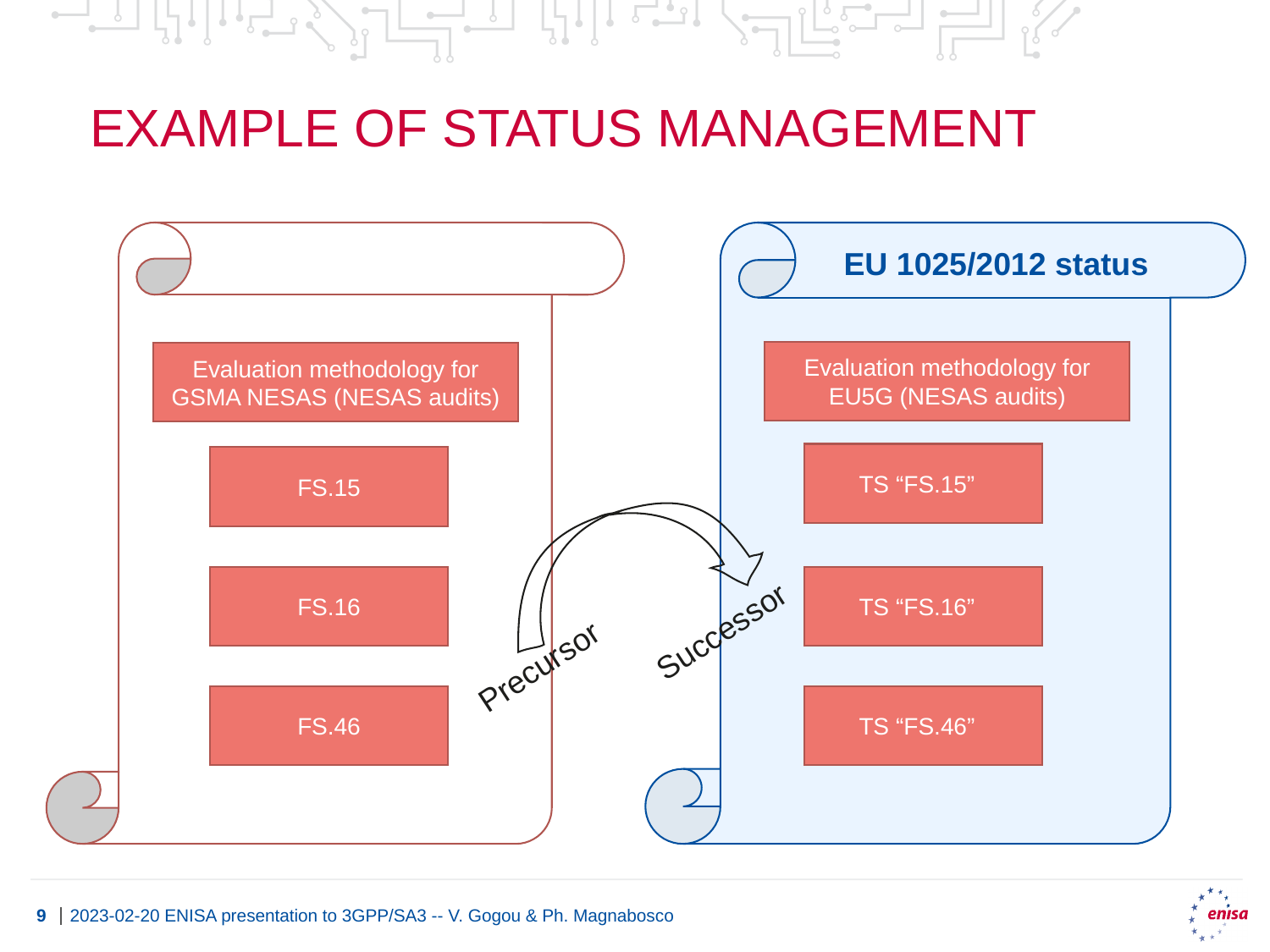

# Example of Status Management

EU 1025/2012 status
Evaluation methodology for EU5G (NESAS audits)
TS “FS.15”
TS “FS.16”
TS “FS.46”

Evaluation methodology for GSMA NESAS (NESAS audits)
FS.15
FS.16
FS.46

Successor
Precursor
2023-02-20 ENISA presentation to 3GPP/SA3 -- V. Gogou & Ph. Magnabosco